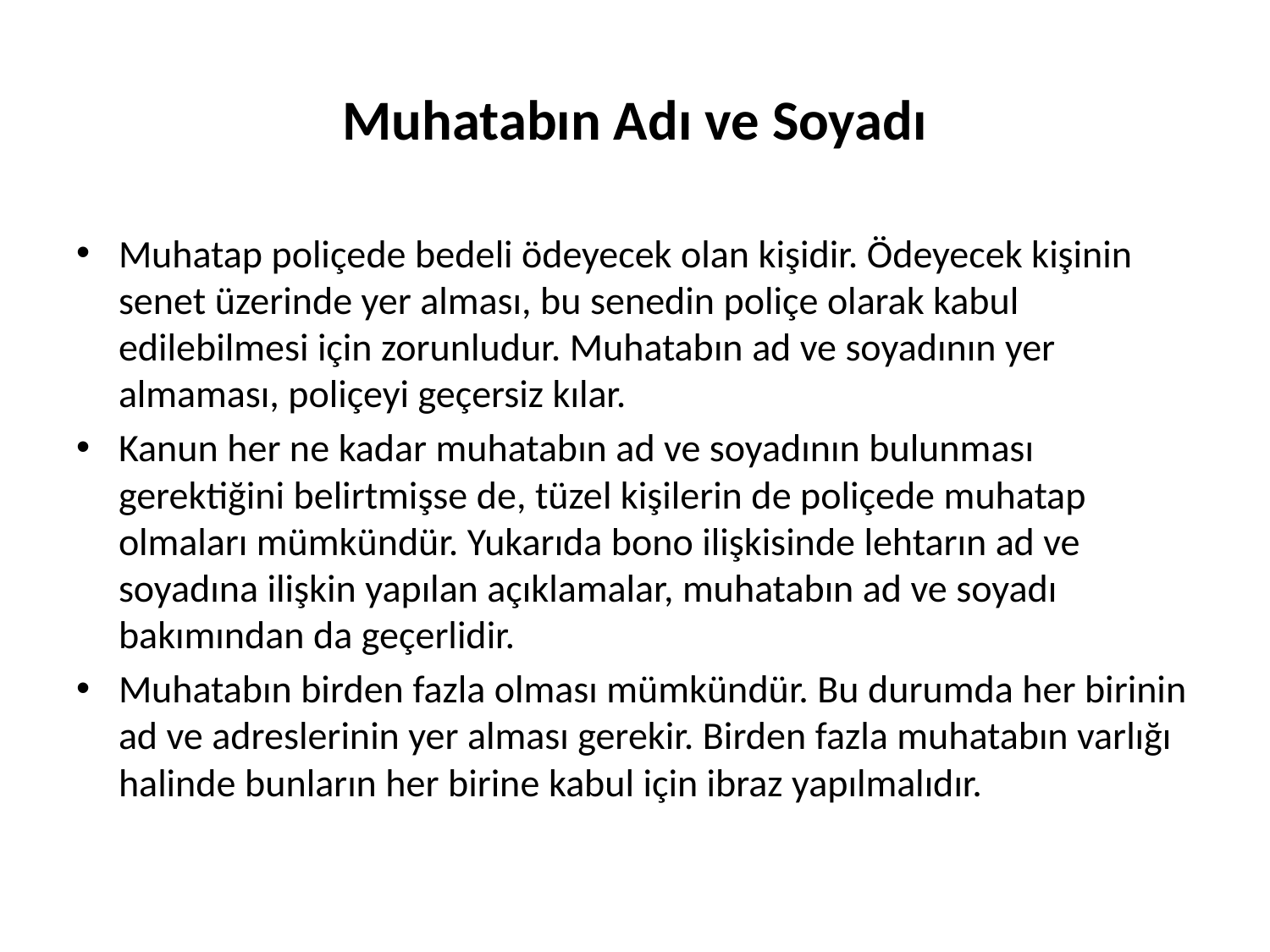

# Muhatabın Adı ve Soyadı
Muhatap poliçede bedeli ödeyecek olan kişidir. Ödeyecek kişinin senet üzerinde yer alması, bu senedin poliçe olarak kabul edilebilmesi için zorunludur. Muhatabın ad ve soyadının yer almaması, poliçeyi geçersiz kılar.
Kanun her ne kadar muhatabın ad ve soyadının bulunması gerektiğini belirtmişse de, tüzel kişilerin de poliçede muhatap olmaları mümkündür. Yukarıda bono ilişkisinde lehtarın ad ve soyadına ilişkin yapılan açıklamalar, muhatabın ad ve soyadı bakımından da geçerlidir.
Muhatabın birden fazla olması mümkündür. Bu durumda her birinin ad ve adreslerinin yer alması gerekir. Birden fazla muhatabın varlığı halinde bunların her birine kabul için ibraz yapılmalıdır.